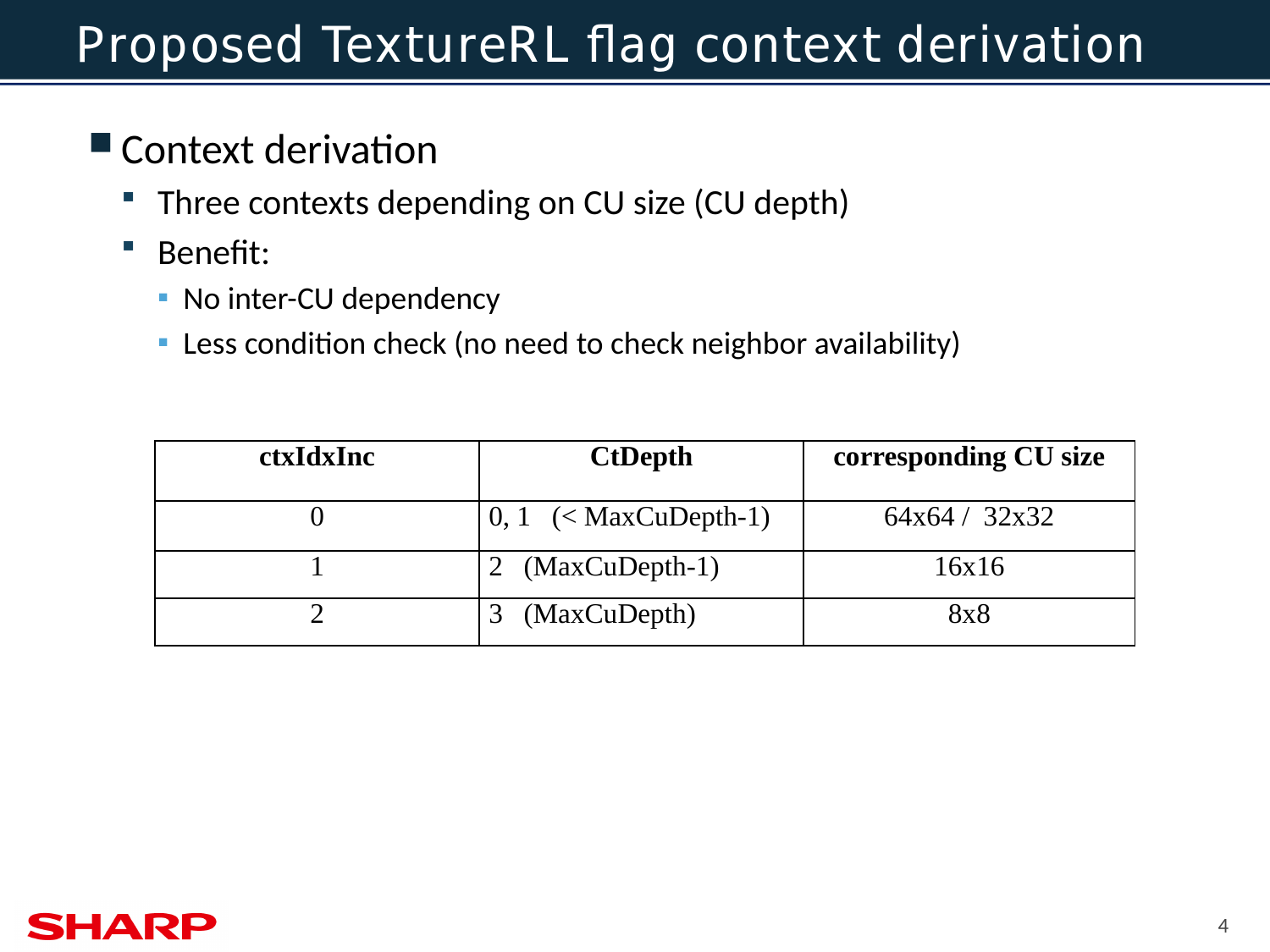

# Proposed TextureRL flag context derivation
Context derivation
Three contexts depending on CU size (CU depth)
Benefit:
No inter-CU dependency
Less condition check (no need to check neighbor availability)
| ctxIdxInc | CtDepth | corresponding CU size |
| --- | --- | --- |
| 0 | 0, 1 (< MaxCuDepth-1) | 64x64 / 32x32 |
| 1 | 2 (MaxCuDepth-1) | 16x16 |
| 2 | 3 (MaxCuDepth) | 8x8 |
4